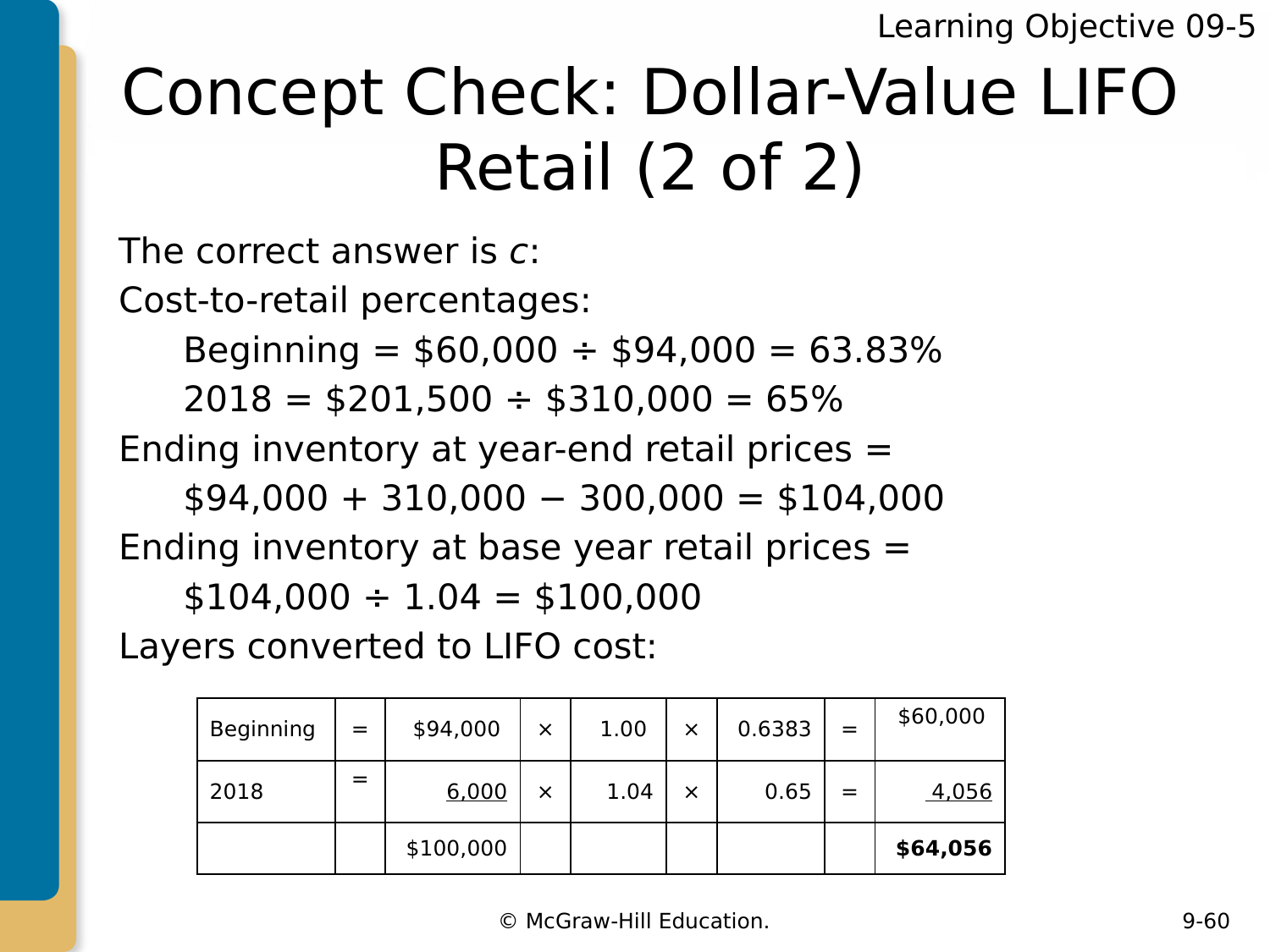

Learning Objective 09-5
# Concept Check: Dollar-Value LIFO Retail (2 of 2)
The correct answer is c:
Cost-to-retail percentages:
Beginning = $60,000 ÷ $94,000 = 63.83%
2018 = $201,500 ÷ $310,000 = 65%
Ending inventory at year-end retail prices =
$94,000 + 310,000 − 300,000 = $104,000
Ending inventory at base year retail prices =
$104,000 ÷ 1.04 = $100,000
Layers converted to LIFO cost:
| Beginning | = | $94,000 | × | 1.00 | × | 0.6383 | = | $60,000 |
| --- | --- | --- | --- | --- | --- | --- | --- | --- |
| 2018 | = | 6,000 | × | 1.04 | × | 0.65 | = | 4,056 |
|  |  | $100,000 |  |  |  |  |  | $64,056 |